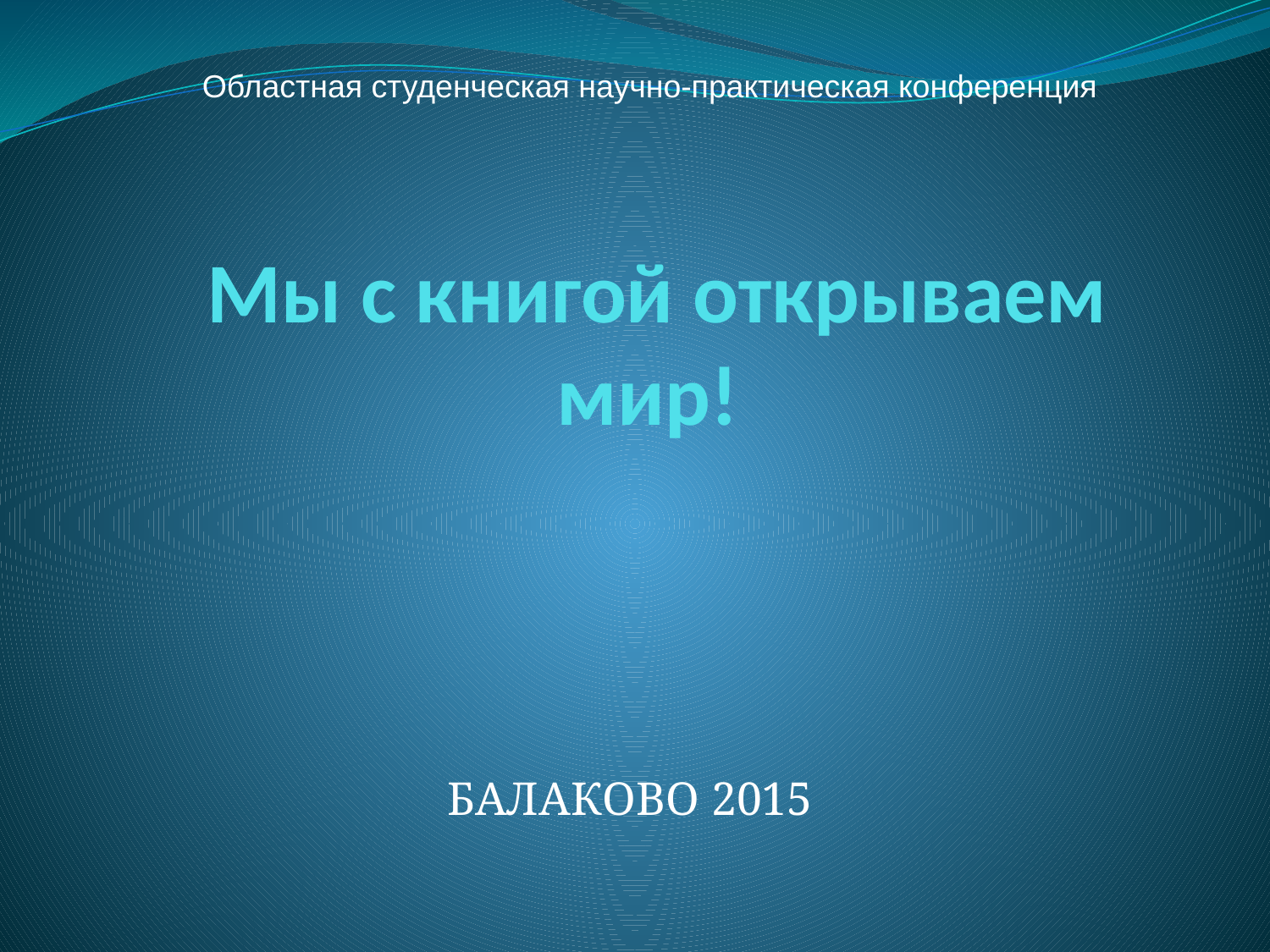

Областная студенческая научно-практическая конференция
# Мы с книгой открываем мир!

БАЛАКОВО 2015